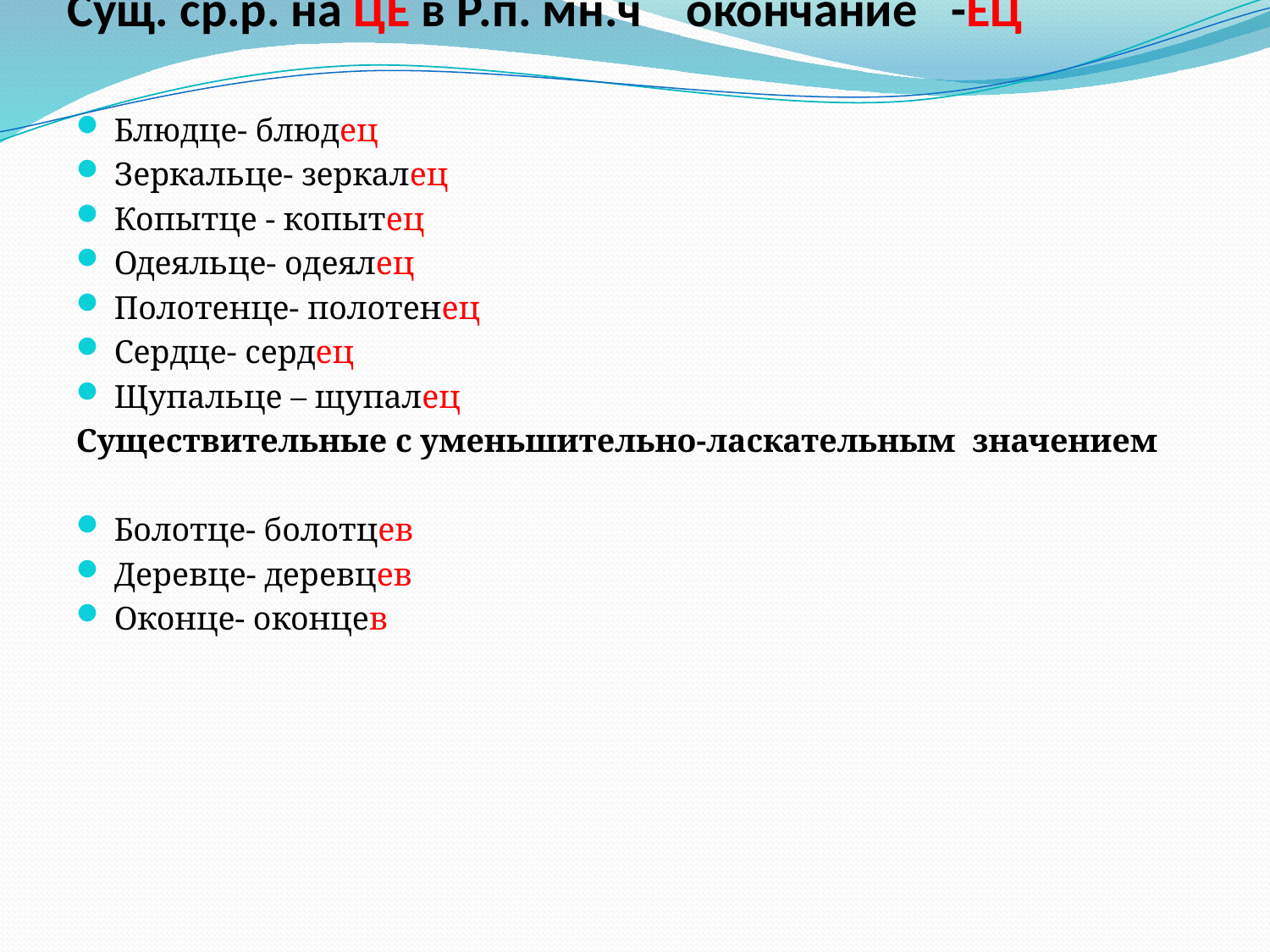

# Сущ. ср.р. на ЦЕ в Р.п. мн.ч    окончание   -ЕЦ
Блюдце- блюдец
Зеркальце- зеркалец
Копытце - копытец
Одеяльце- одеялец
Полотенце- полотенец
Сердце- сердец
Щупальце – щупалец
Существительные с уменьшительно-ласкательным  значением

Болотце- болотцев
Деревце- деревцев
Оконце- оконцев